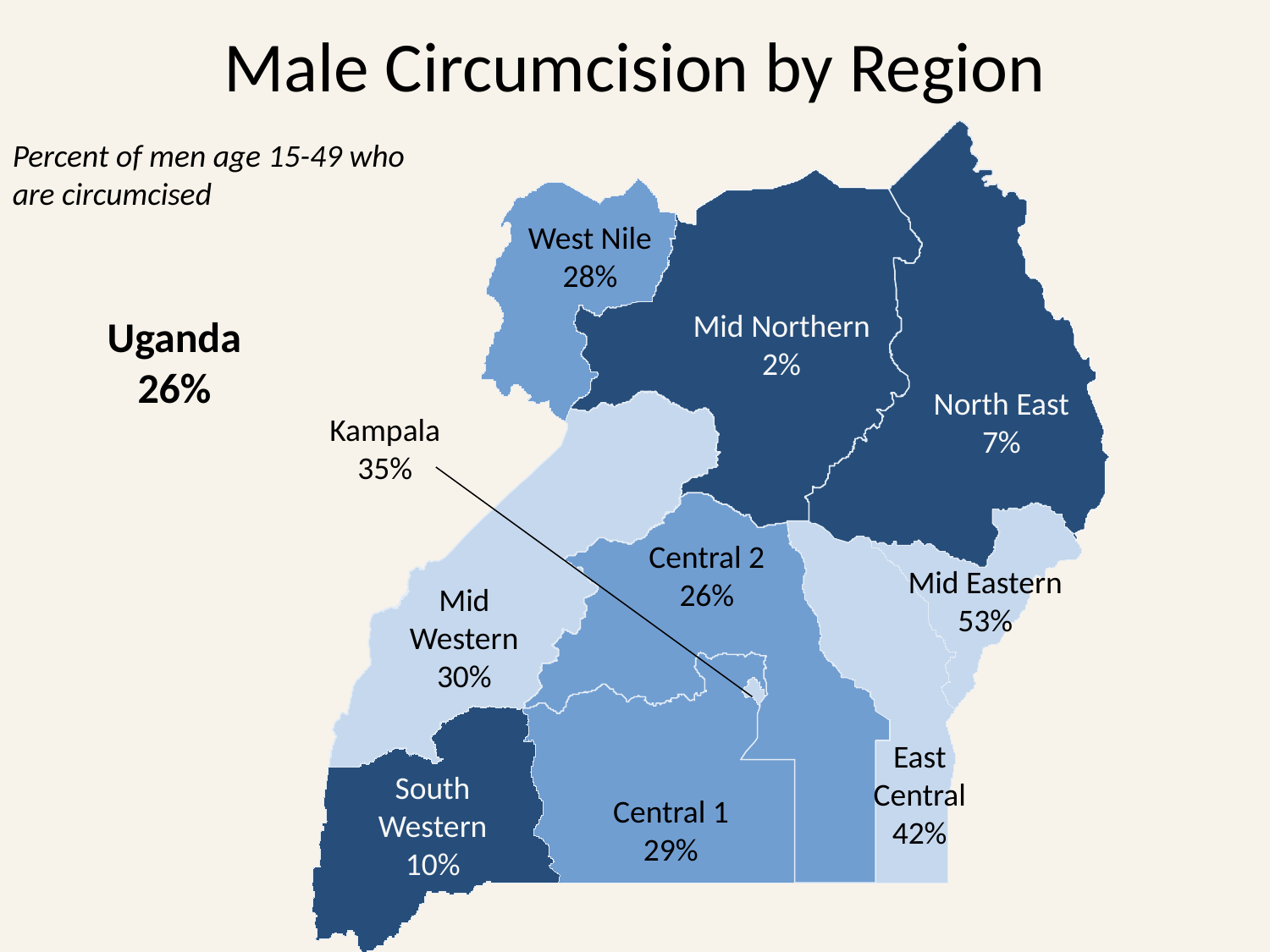

# Male Circumcision by Region

Percent of men age 15-49 who are circumcised
West Nile
28%
Mid Northern
2%
Uganda
26%
North East
7%
Kampala
35%
Central 2
26%
Mid Eastern
53%
Mid
Western
30%
East
Central
42%
South
Western
10%
Central 1
29%